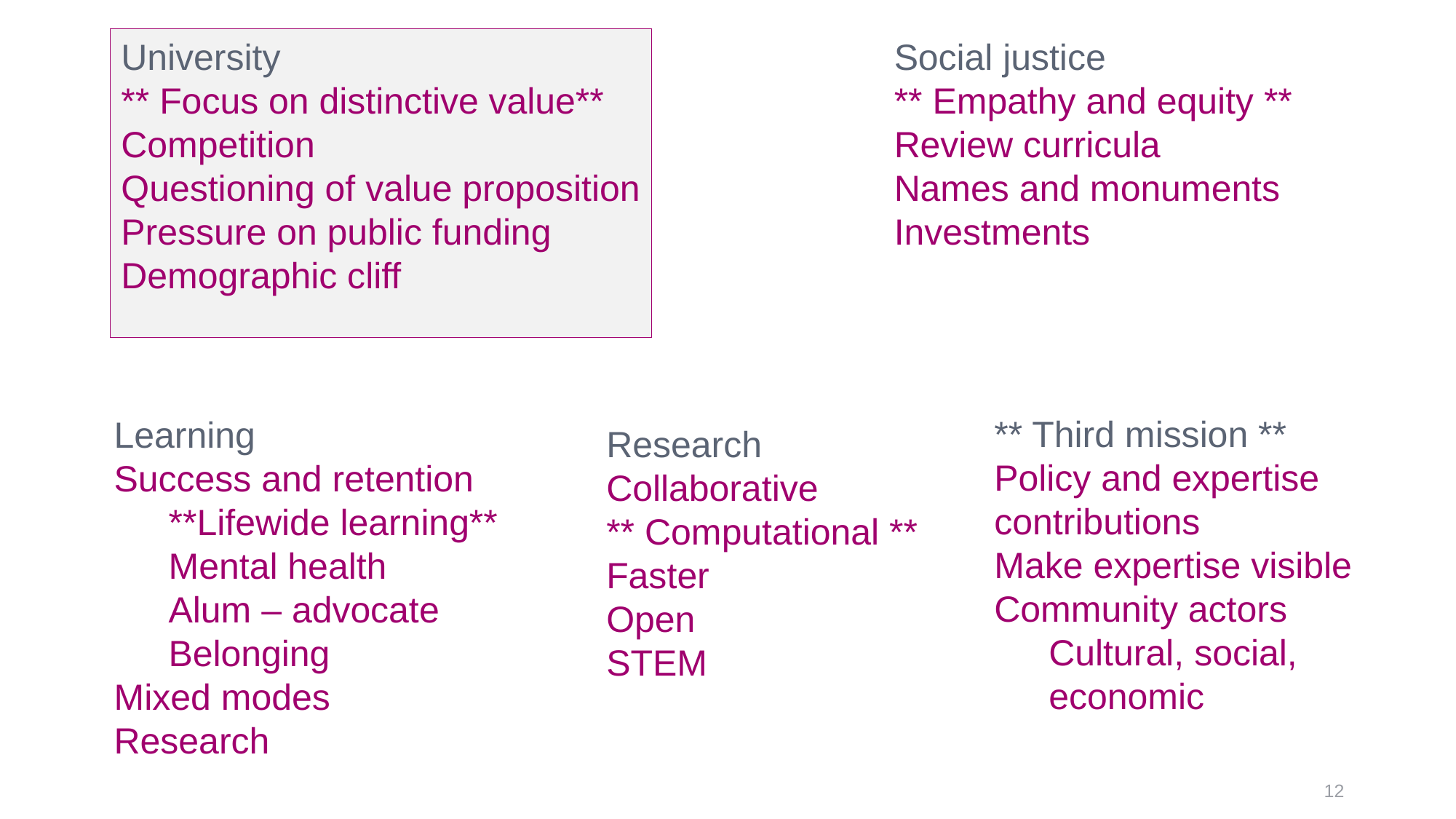

University
** Focus on distinctive value**
Competition
Questioning of value proposition
Pressure on public funding
Demographic cliff

Social justice
** Empathy and equity **
Review curricula
Names and monuments
Investments

** Third mission **
Policy and expertise     contributions
Make expertise visible
Community actors
Cultural, social, economic

Learning
Success and retention
**Lifewide learning**
Mental health
Alum – advocate
Belonging
Mixed modes
Research

Research
Collaborative
** Computational **
Faster
Open
STEM

12